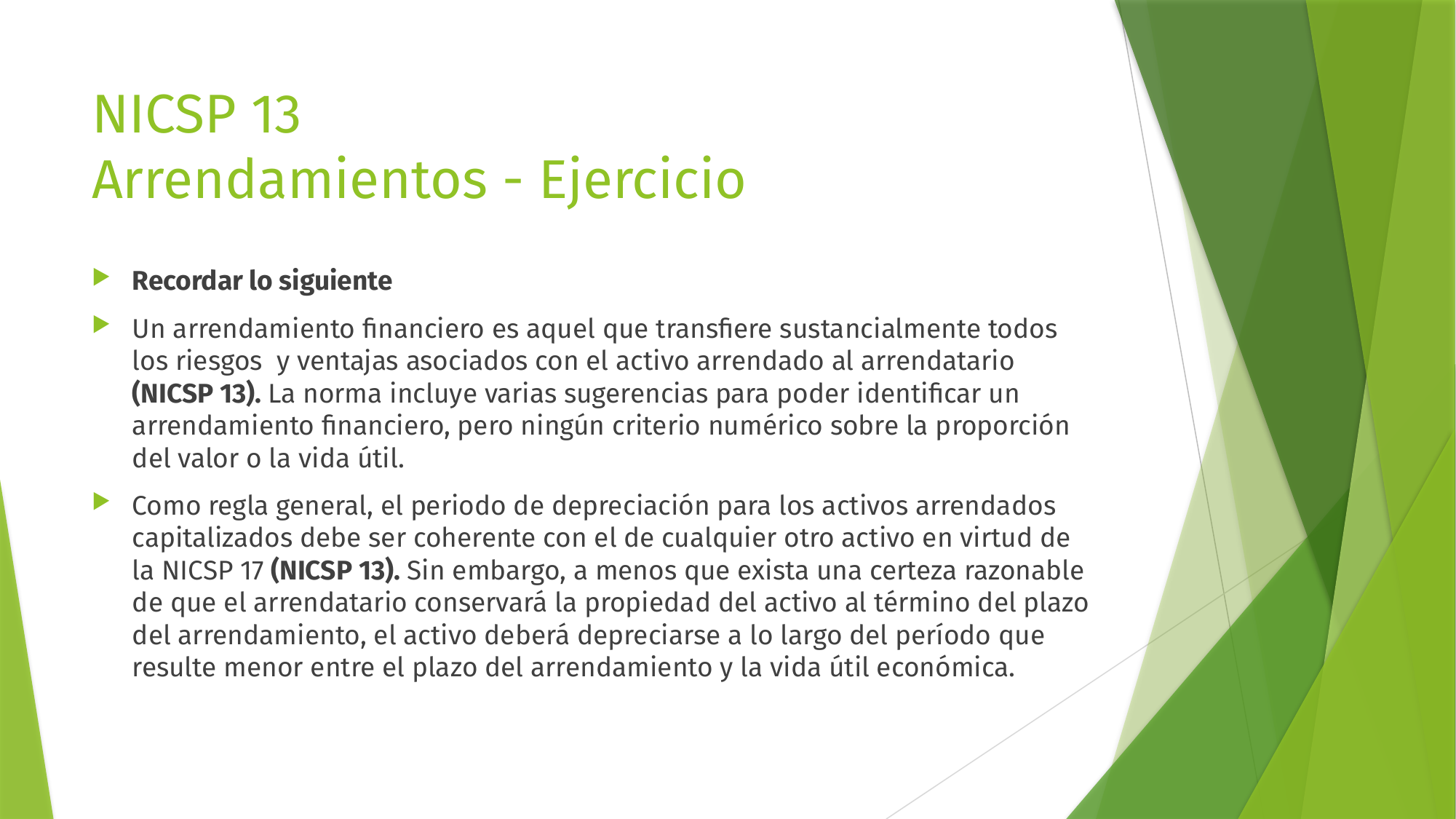

# NICSP 13 Arrendamientos - Ejercicio
Recordar lo siguiente
Un arrendamiento financiero es aquel que transfiere sustancialmente todos los riesgos  y ventajas asociados con el activo arrendado al arrendatario (NICSP 13). La norma incluye varias sugerencias para poder identificar un arrendamiento financiero, pero ningún criterio numérico sobre la proporción del valor o la vida útil.
Como regla general, el periodo de depreciación para los activos arrendados capitalizados debe ser coherente con el de cualquier otro activo en virtud de la NICSP 17 (NICSP 13). Sin embargo, a menos que exista una certeza razonable de que el arrendatario conservará la propiedad del activo al término del plazo del arrendamiento, el activo deberá depreciarse a lo largo del período que resulte menor entre el plazo del arrendamiento y la vida útil económica.